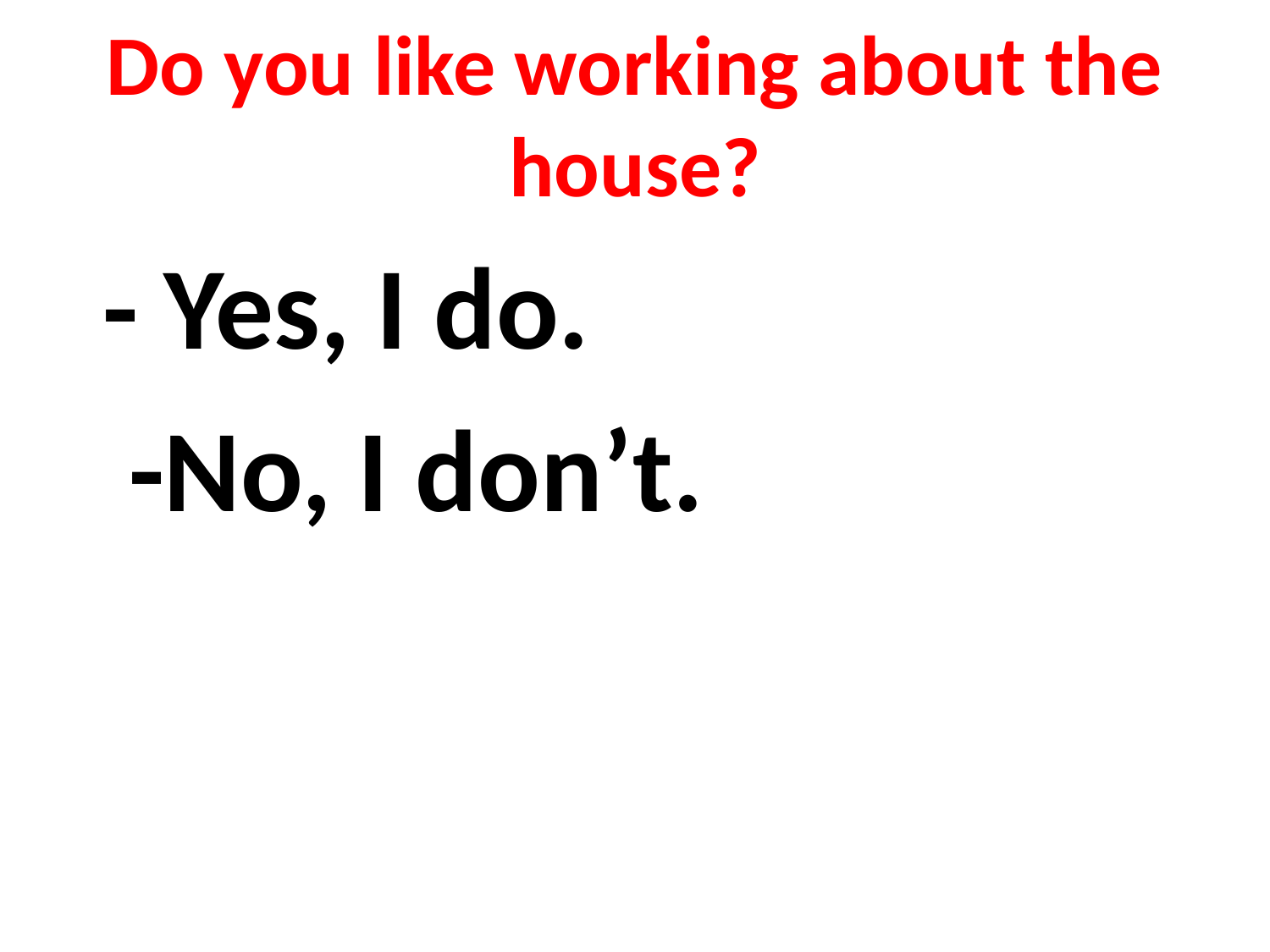

# Do you like working about the house?
 - Yes, I do.
  -No, I don’t.